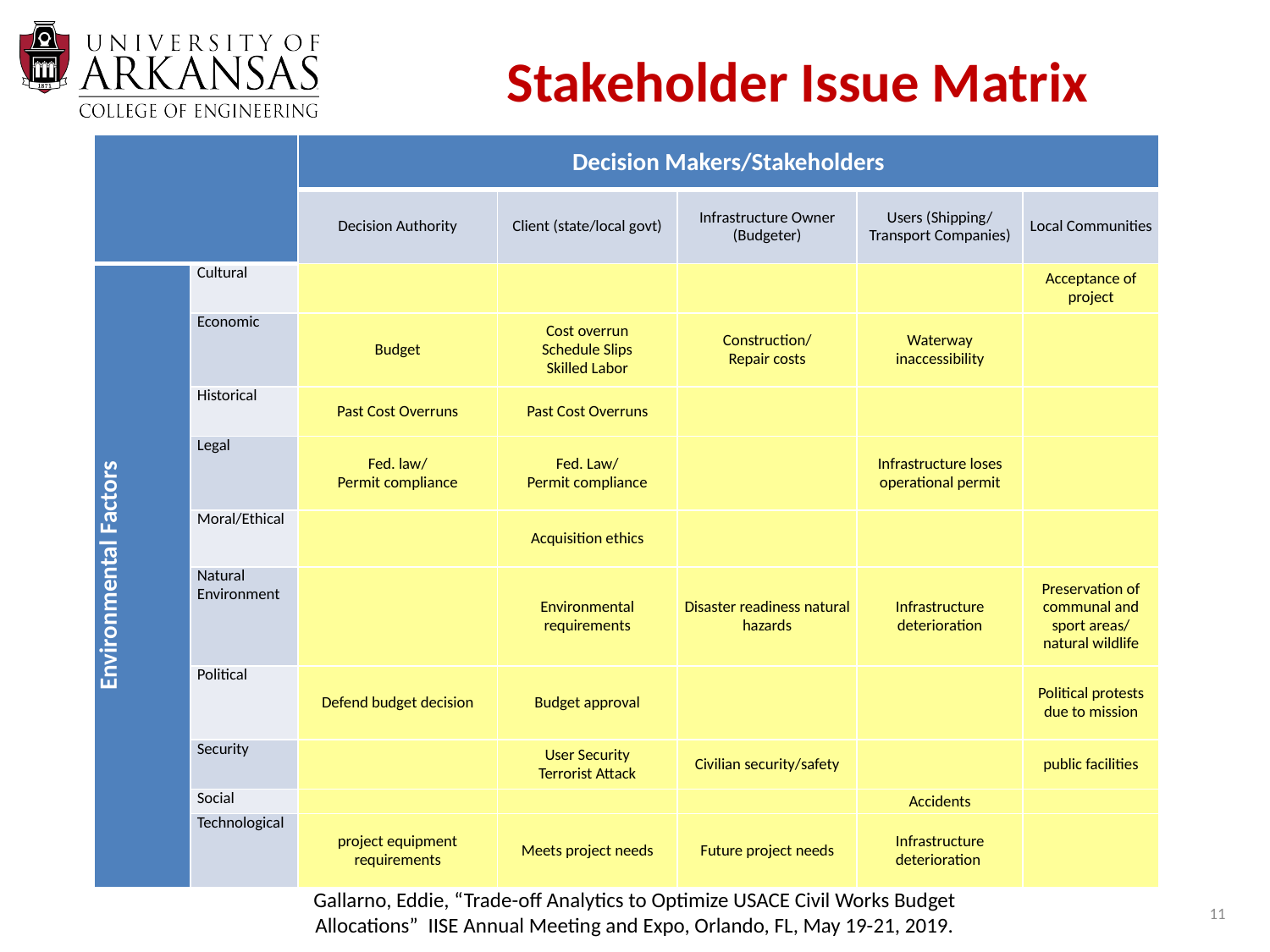

# Stakeholder Issue Matrix

|  |  | Decision Makers/Stakeholders |  |  |  |  |
| --- | --- | --- | --- | --- | --- | --- |
|  |  | Decision Authority | Client (state/local govt) | Infrastructure Owner (Budgeter) | Users (Shipping/ Transport Companies) | Local Communities |
| Environmental Factors | Cultural |  |  |  |  | Acceptance of project |
|  | Economic | Budget | Cost overrun Schedule Slips Skilled Labor | Construction/ Repair costs | Waterway inaccessibility |  |
|  | Historical | Past Cost Overruns | Past Cost Overruns |  |  |  |
|  | Legal | Fed. law/ Permit compliance | Fed. Law/ Permit compliance |  | Infrastructure loses operational permit |  |
|  | Moral/Ethical |  | Acquisition ethics |  |  |  |
|  | Natural Environment |  | Environmental requirements | Disaster readiness natural hazards | Infrastructure deterioration | Preservation of communal and sport areas/ natural wildlife |
|  | Political | Defend budget decision | Budget approval |  |  | Political protests due to mission |
|  | Security |  | User Security Terrorist Attack | Civilian security/safety |  | public facilities |
|  | Social |  |  |  | Accidents |  |
|  | Technological | project equipment requirements | Meets project needs | Future project needs | Infrastructure deterioration |  |
Gallarno, Eddie, “Trade-off Analytics to Optimize USACE Civil Works Budget Allocations”  IISE Annual Meeting and Expo, Orlando, FL, May 19-21, 2019.
11